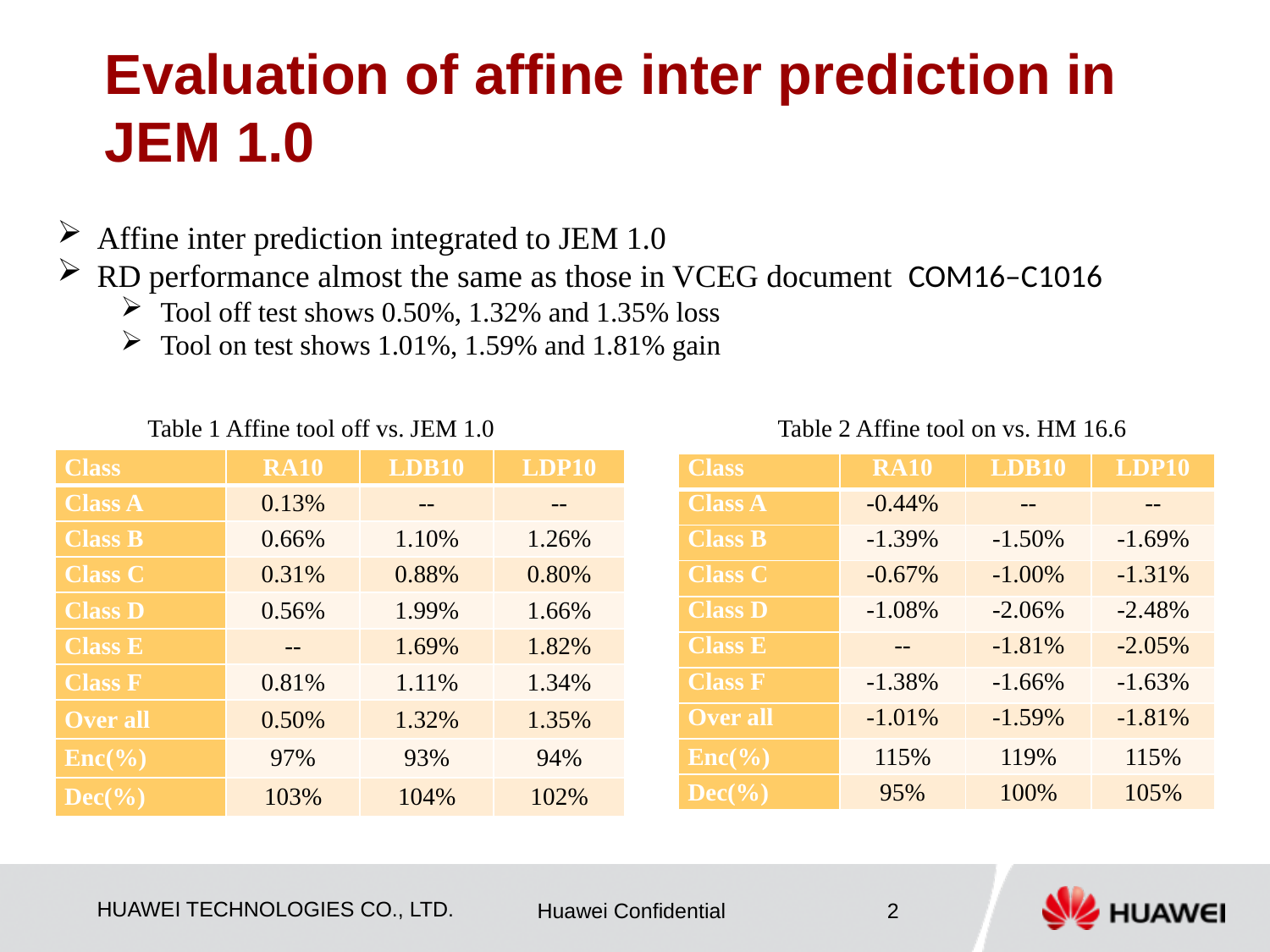

# Evaluation of affine inter prediction in JEM 1.0
Affine inter prediction integrated to JEM 1.0
RD performance almost the same as those in VCEG document  COM16–C1016
Tool off test shows 0.50%, 1.32% and 1.35% loss
Tool on test shows 1.01%, 1.59% and 1.81% gain
Table 1 Affine tool off vs. JEM 1.0
Table 2 Affine tool on vs. HM 16.6
| Class | RA10 | LDB10 | LDP10 |
| --- | --- | --- | --- |
| Class A | 0.13% | -- | -- |
| Class B | 0.66% | 1.10% | 1.26% |
| Class C | 0.31% | 0.88% | 0.80% |
| Class D | 0.56% | 1.99% | 1.66% |
| Class E | -- | 1.69% | 1.82% |
| Class F | 0.81% | 1.11% | 1.34% |
| Over all | 0.50% | 1.32% | 1.35% |
| Enc(%) | 97% | 93% | 94% |
| Dec(%) | 103% | 104% | 102% |
| Class | RA10 | LDB10 | LDP10 |
| --- | --- | --- | --- |
| Class A | -0.44% | -- | -- |
| Class B | -1.39% | -1.50% | -1.69% |
| Class C | -0.67% | -1.00% | -1.31% |
| Class D | -1.08% | -2.06% | -2.48% |
| Class E | -- | -1.81% | -2.05% |
| Class F | -1.38% | -1.66% | -1.63% |
| Over all | -1.01% | -1.59% | -1.81% |
| Enc(%) | 115% | 119% | 115% |
| Dec(%) | 95% | 100% | 105% |